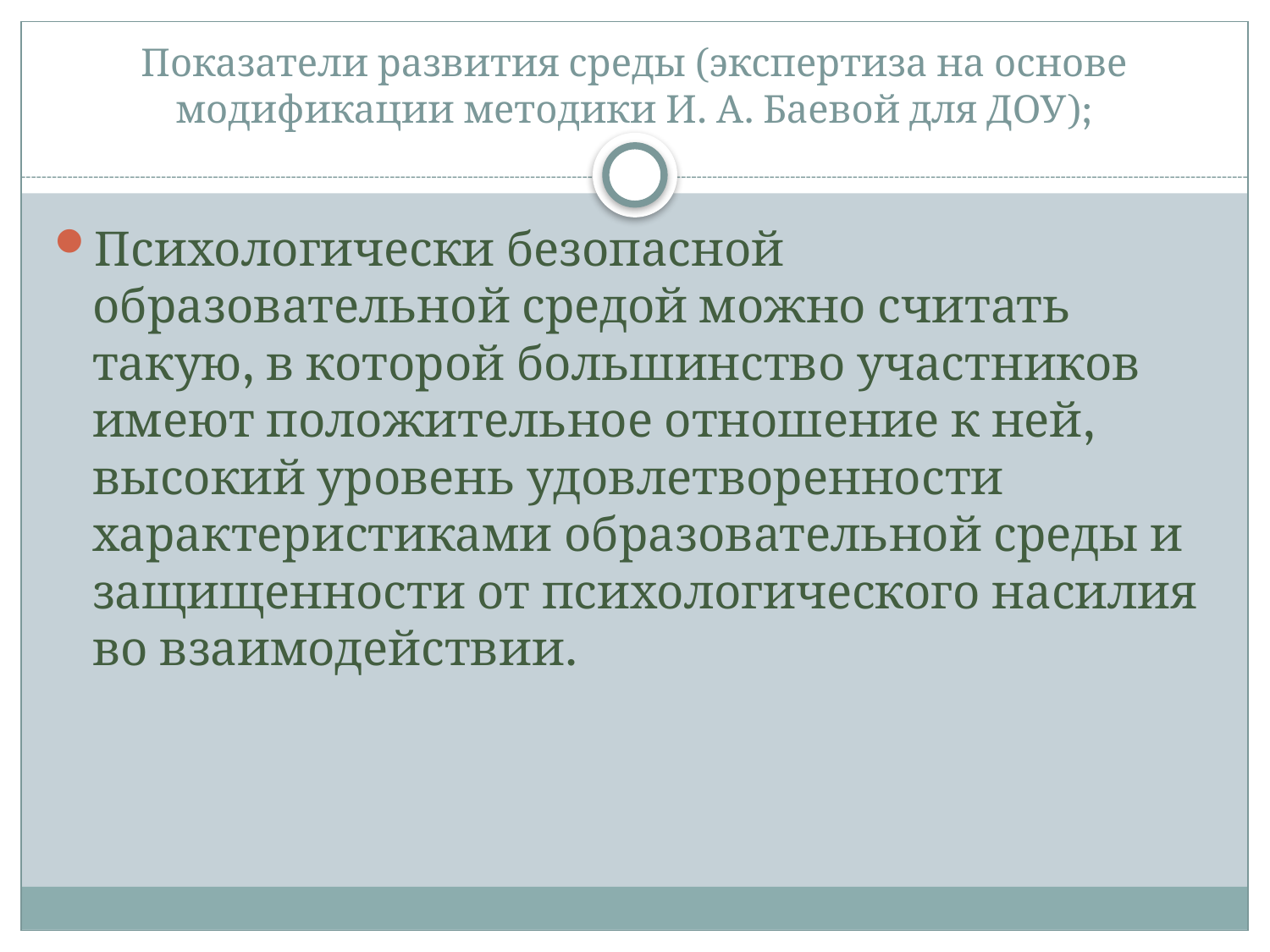

# Показатели развития среды (экспертиза на основе модификации методики И. А. Баевой для ДОУ);
Психологически безопасной образовательной средой можно считать такую, в которой большинство участников имеют положительное отношение к ней, высокий уровень удовлетворенности характеристиками образовательной среды и защищенности от психологического насилия во взаимодействии.